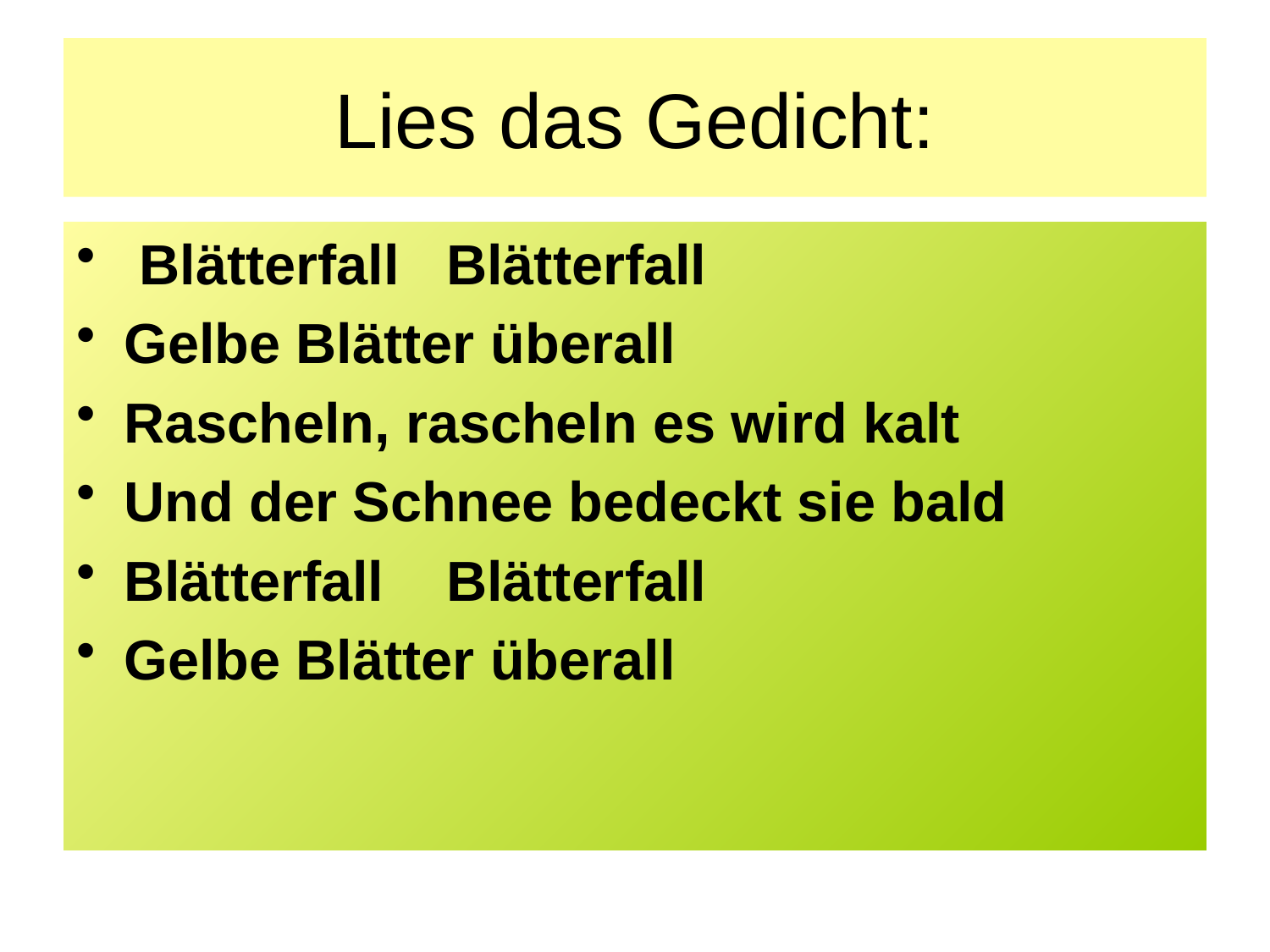

# Lies das Gedicht:
 Blätterfall   Blätterfall
Gelbe Blätter überall
Rascheln, rascheln es wird kalt
Und der Schnee bedeckt sie bald
Blätterfall    Blätterfall
Gelbe Blätter überall